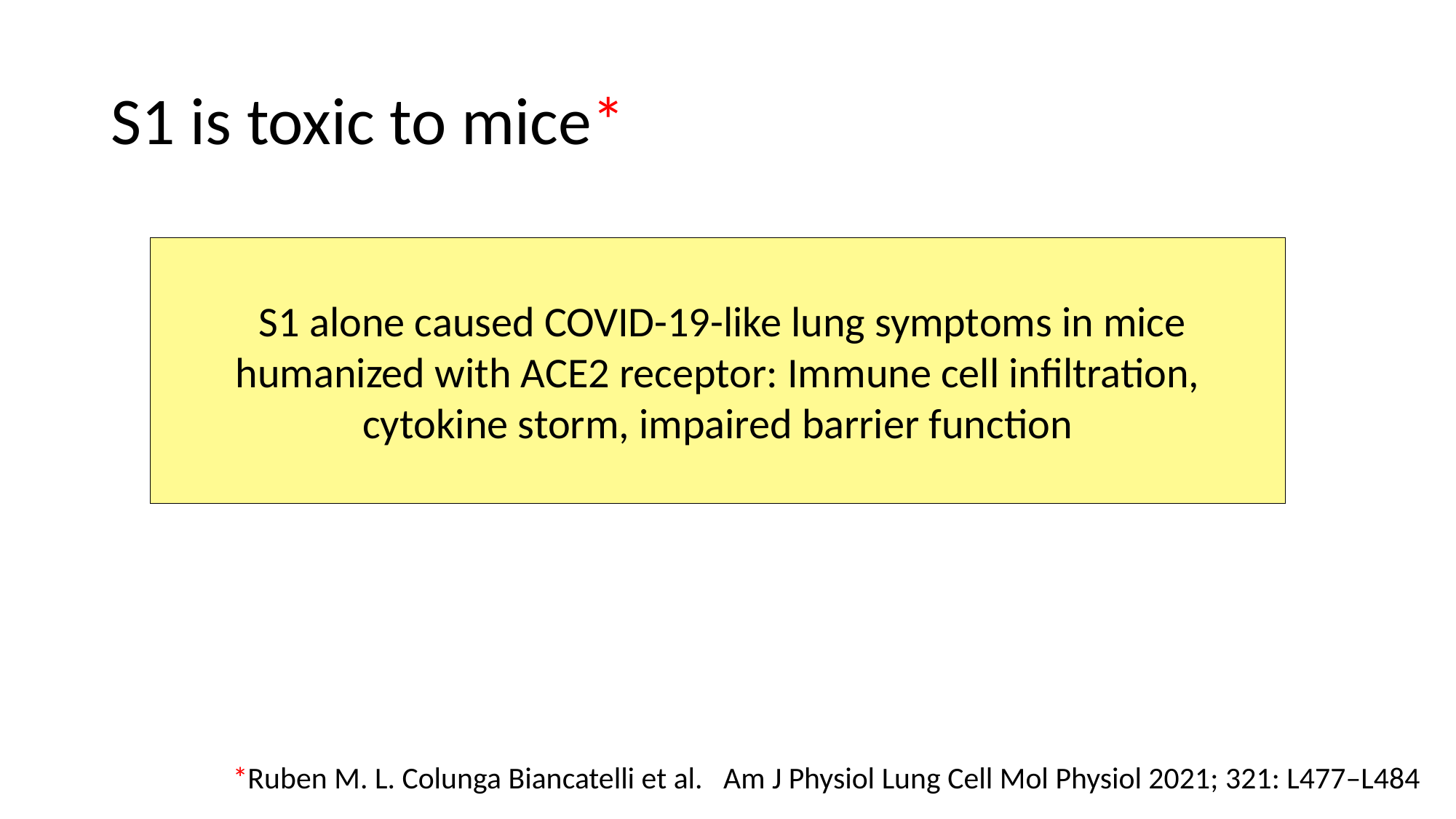

# S1 is toxic to mice*

 S1 alone caused COVID-19-like lung symptoms in mice humanized with ACE2 receptor: Immune cell infiltration, cytokine storm, impaired barrier function

*Ruben M. L. Colunga Biancatelli et al.   Am J Physiol Lung Cell Mol Physiol 2021; 321: L477–L484